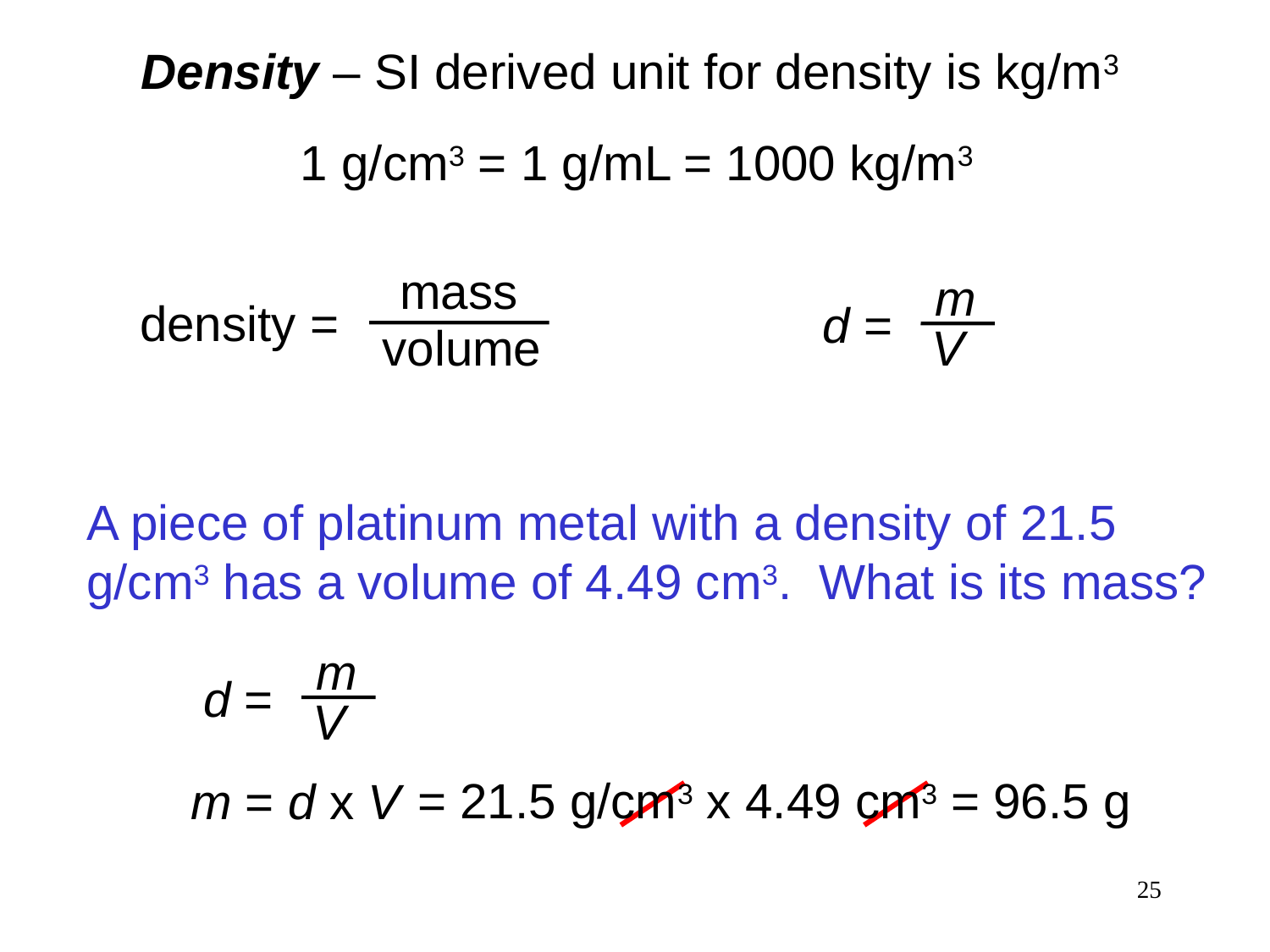

Density – SI derived unit for density is kg/m3
1 g/cm3 = 1 g/mL = 1000 kg/m3
mass
density =
volume

m
d =
V

A piece of platinum metal with a density of 21.5 g/cm3 has a volume of 4.49 cm3.  What is its mass?
m
d =
V

= 21.5 g/cm3 x 4.49 cm3 = 96.5 g
m = d x V

25